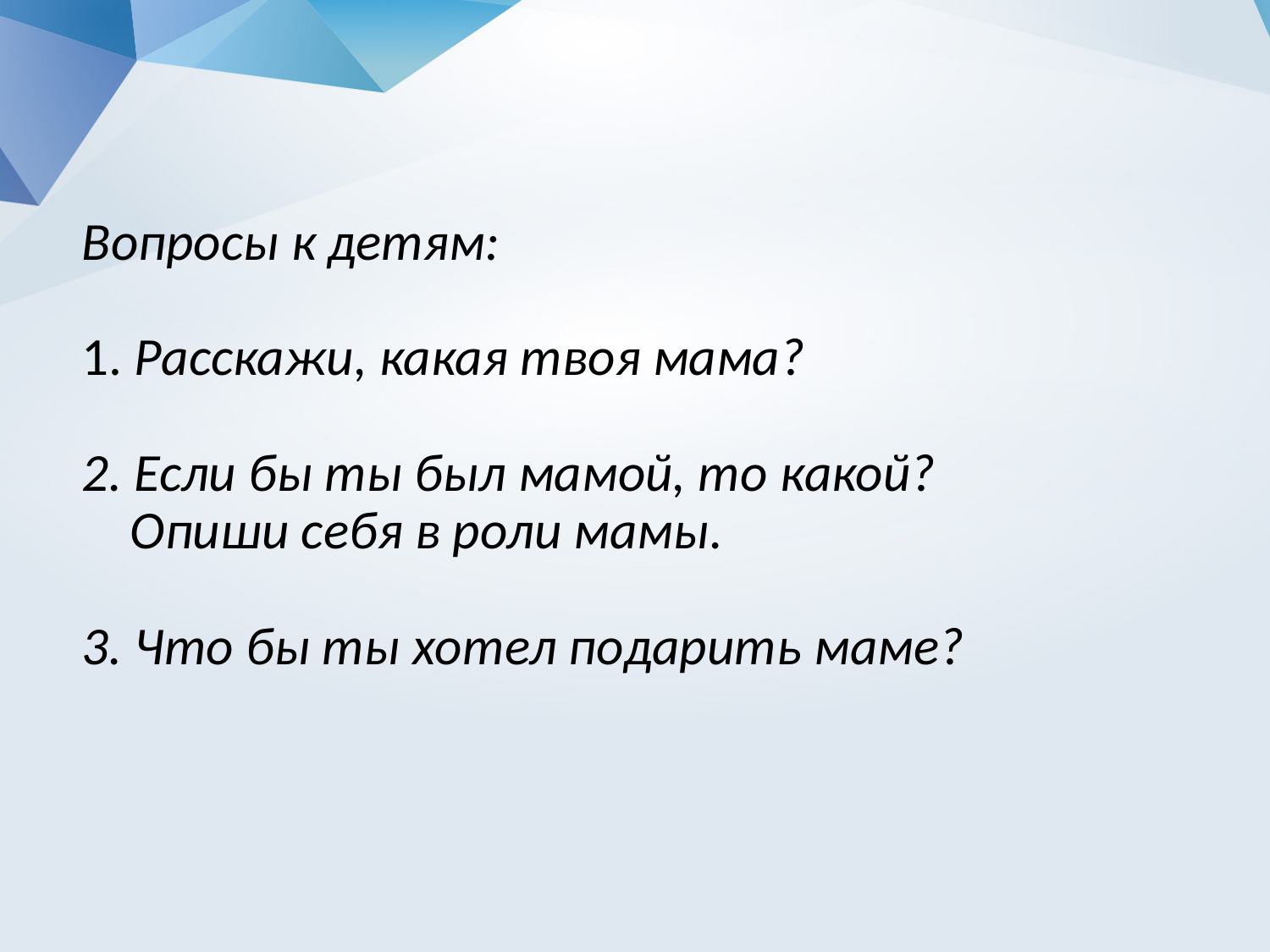

# Вопросы к детям: 1. Расскажи, какая твоя мама? 2. Если бы ты был мамой, то какой? Опиши себя в роли мамы. 3. Что бы ты хотел подарить маме?